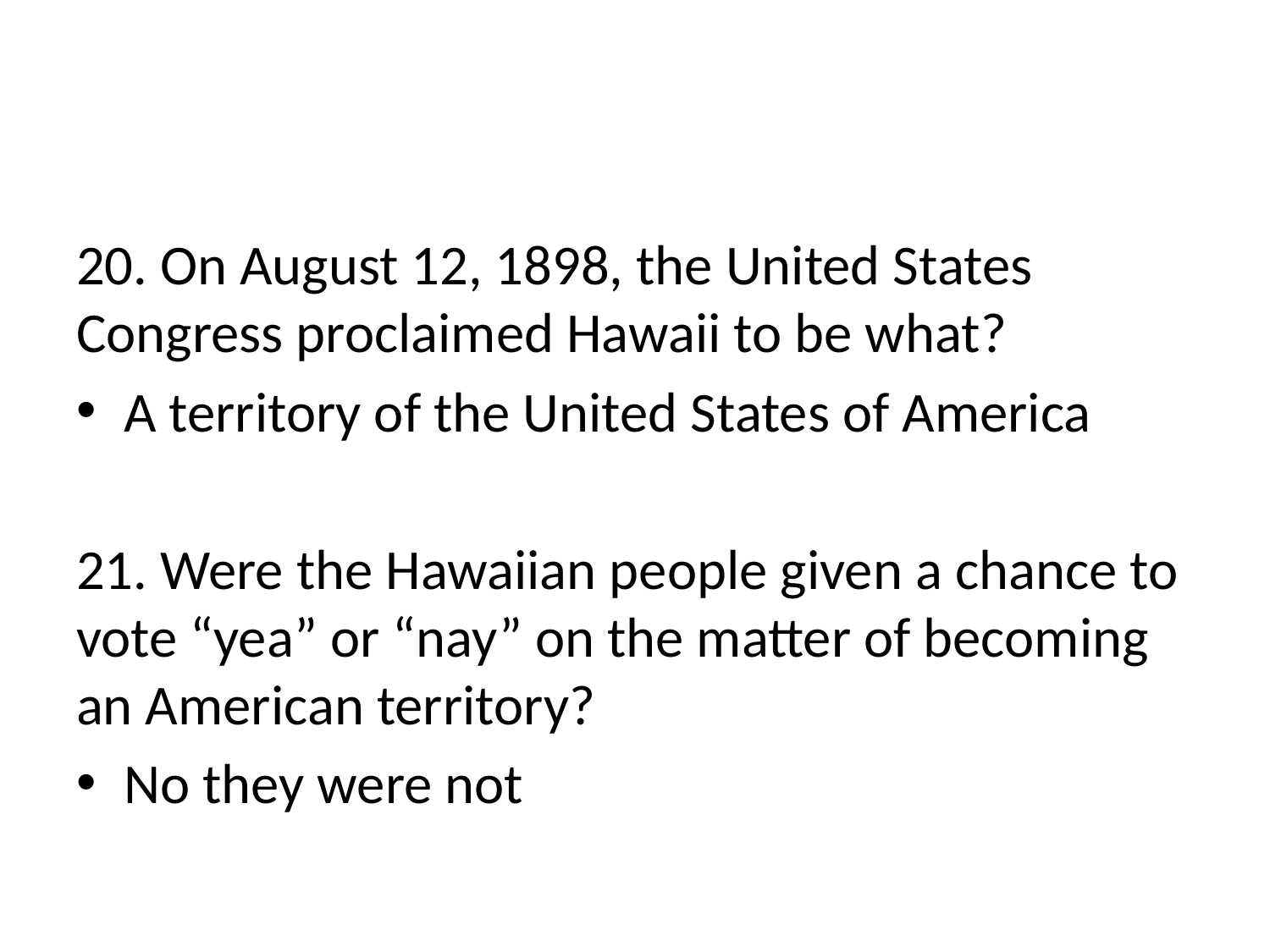

#
20. On August 12, 1898, the United States Congress proclaimed Hawaii to be what?
A territory of the United States of America

21. Were the Hawaiian people given a chance to vote “yea” or “nay” on the matter of becoming an American territory?
No they were not